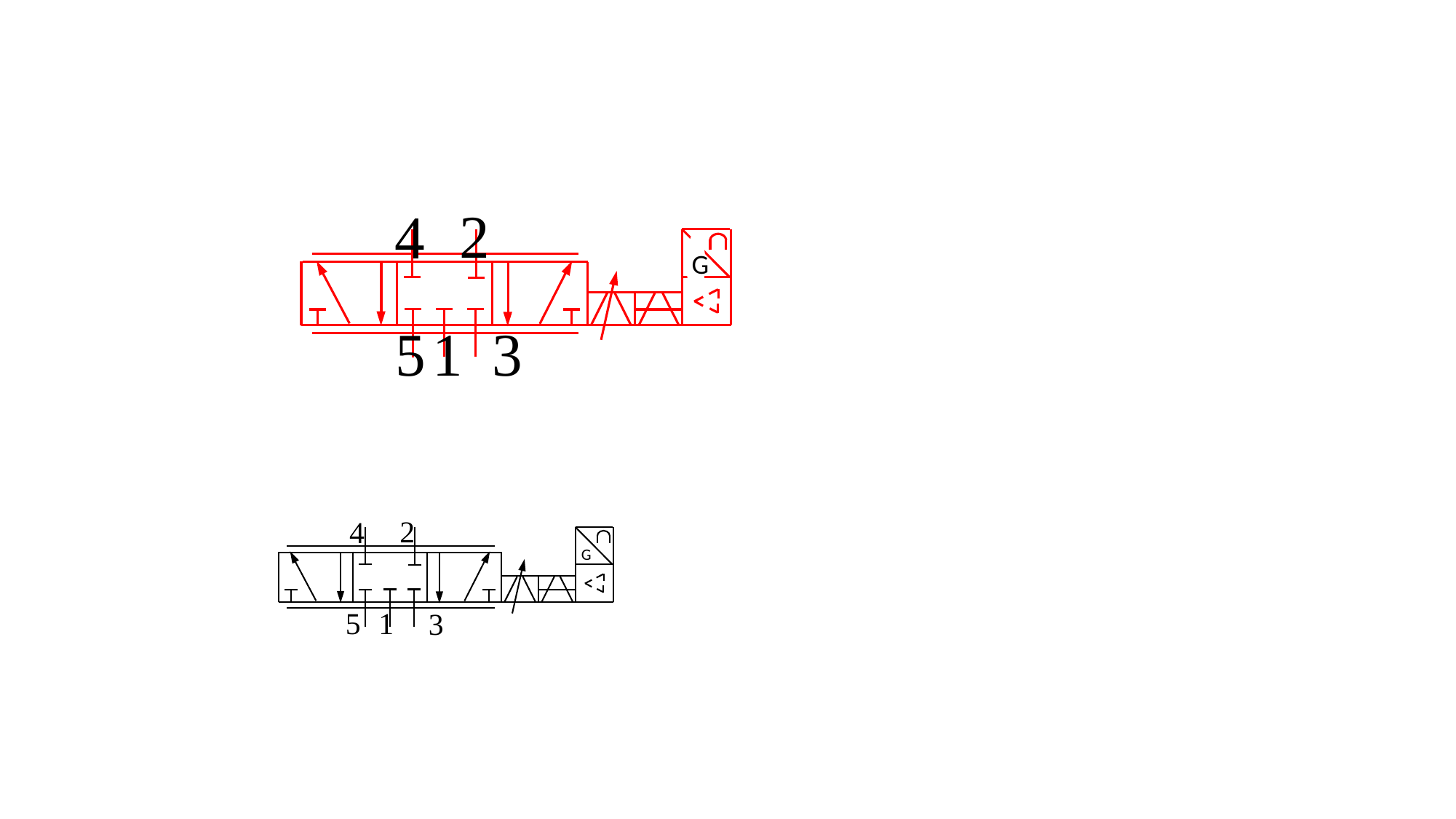

2
4

G

5
1
3
2
4

G

5
1
3